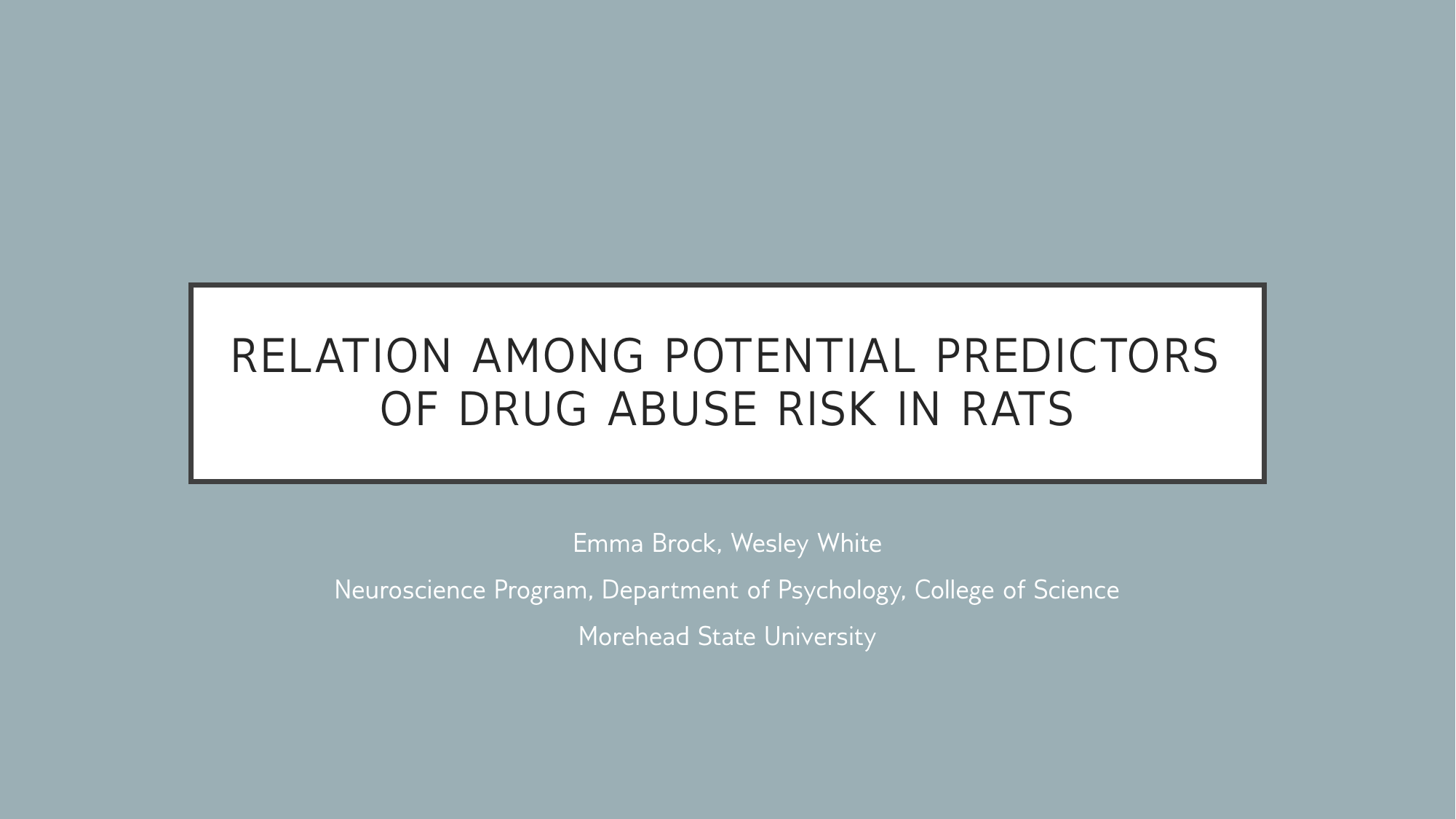

# Relation Among Potential Predictors Of Drug Abuse Risk In Rats
Emma Brock, Wesley White
Neuroscience Program, Department of Psychology, College of Science
Morehead State University